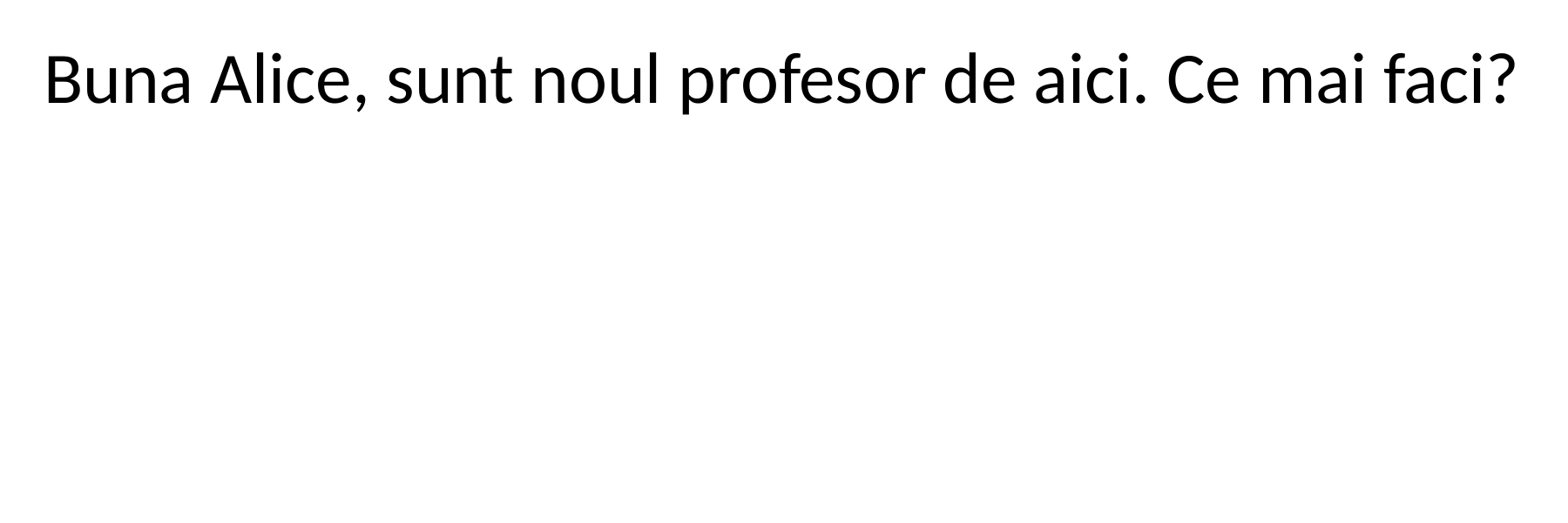

Buna Alice, sunt noul profesor de aici. Ce mai faci?